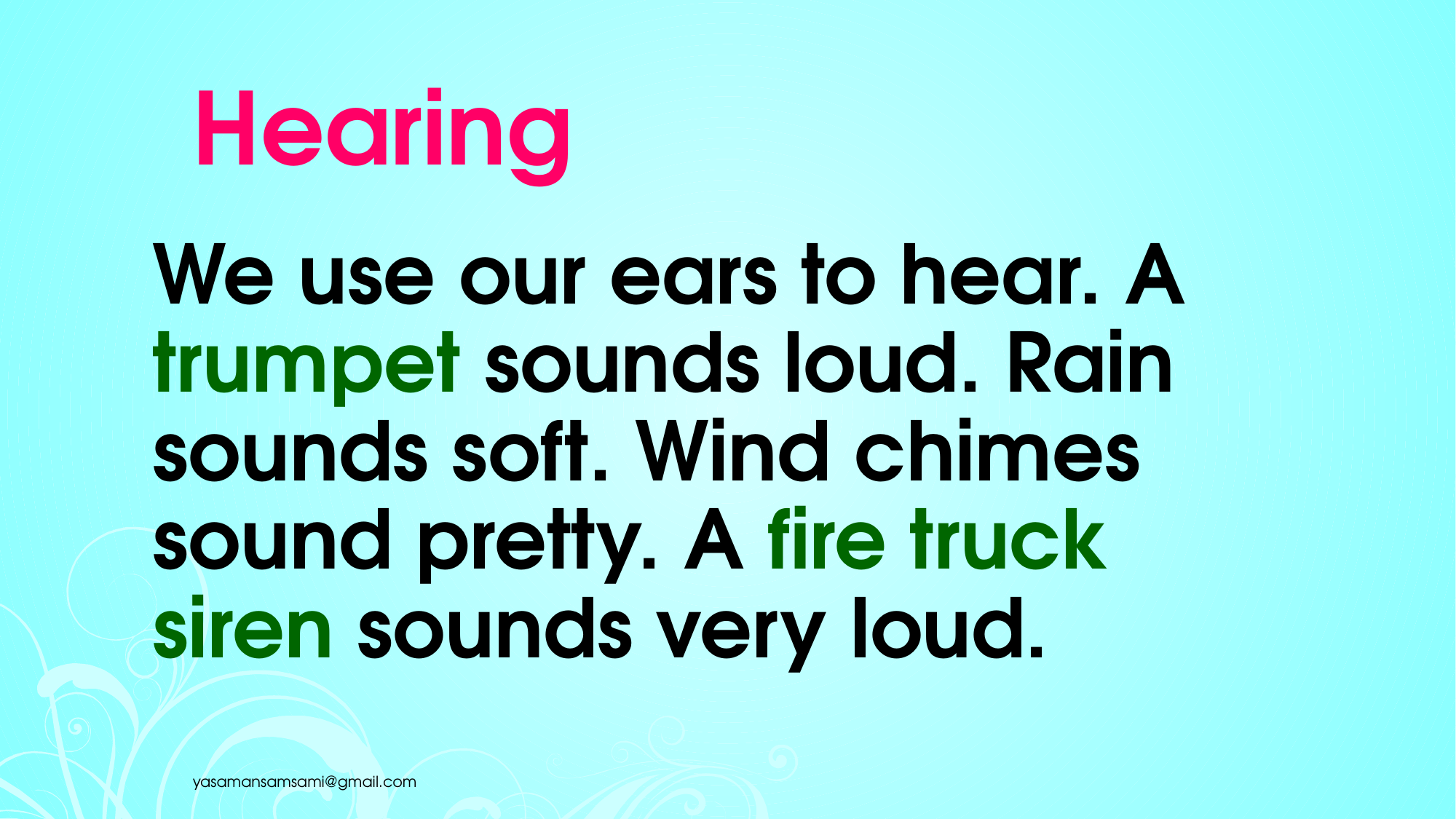

# Hearing
We use our ears to hear. A trumpet sounds loud. Rain sounds soft. Wind chimes sound pretty. A fire truck siren sounds very loud.
yasamansamsami@gmail.com